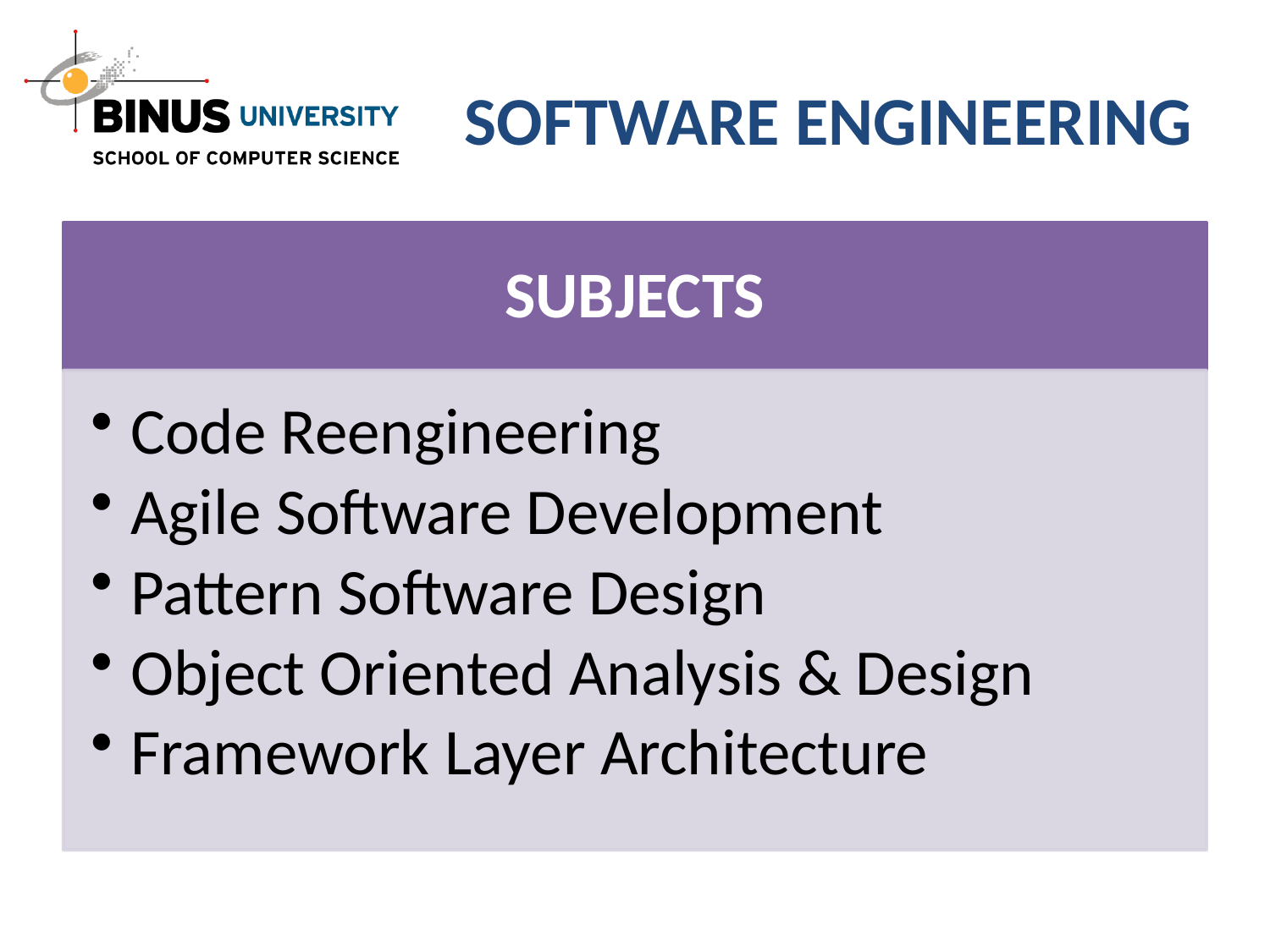

# Software engineering
SUBJECTS
Code Reengineering
Agile Software Development
Pattern Software Design
Object Oriented Analysis & Design
Framework Layer Architecture